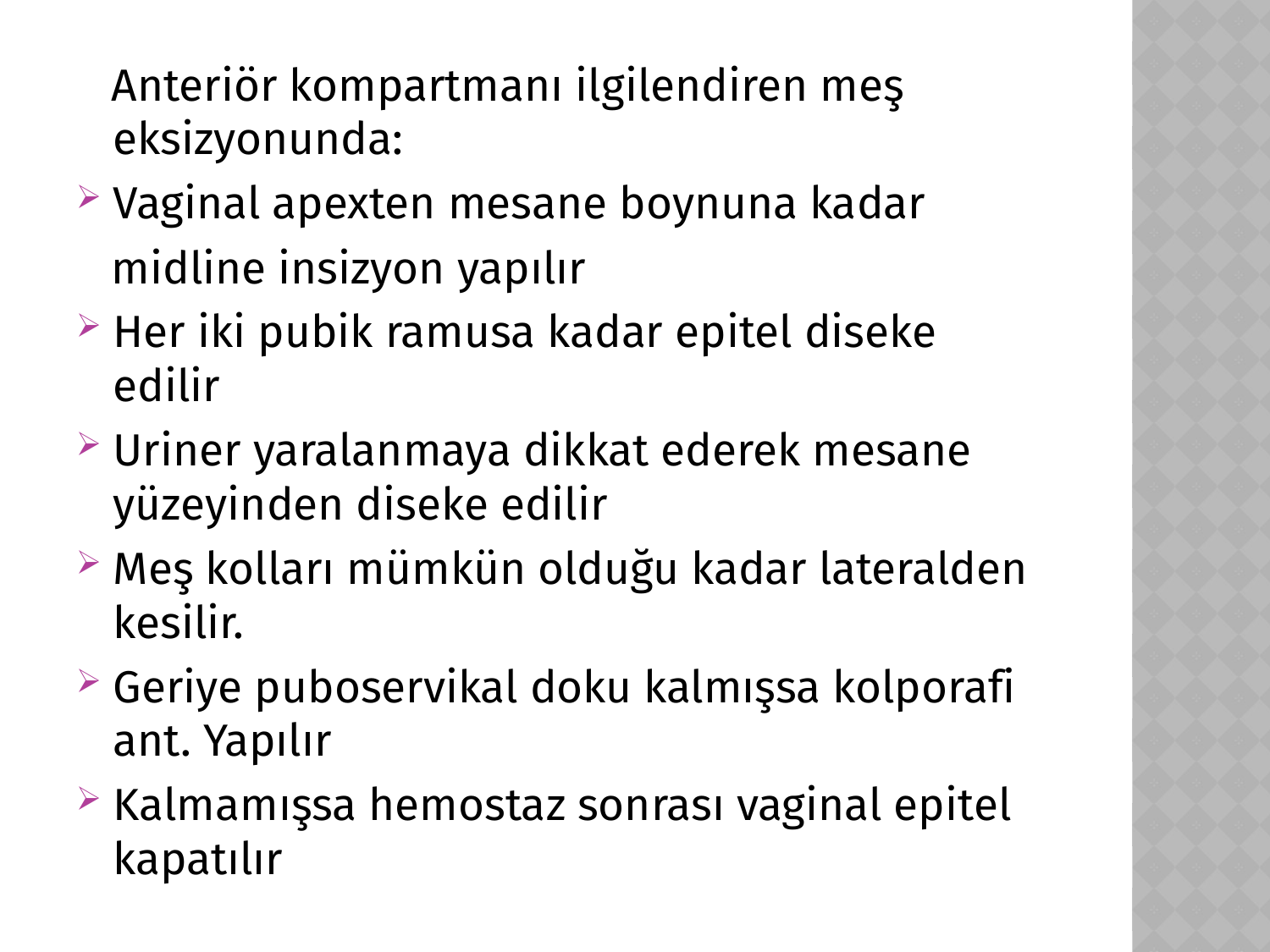

Anteriör kompartmanı ilgilendiren meş  eksizyonunda:
Vaginal apexten mesane boynuna kadar
   midline insizyon yapılır
Her iki pubik ramusa kadar epitel diseke         edilir
Uriner yaralanmaya dikkat ederek mesane yüzeyinden diseke edilir
Meş kolları mümkün olduğu kadar lateralden kesilir.
Geriye puboservikal doku kalmışsa kolporafi ant. Yapılır
Kalmamışsa hemostaz sonrası vaginal epitel kapatılır